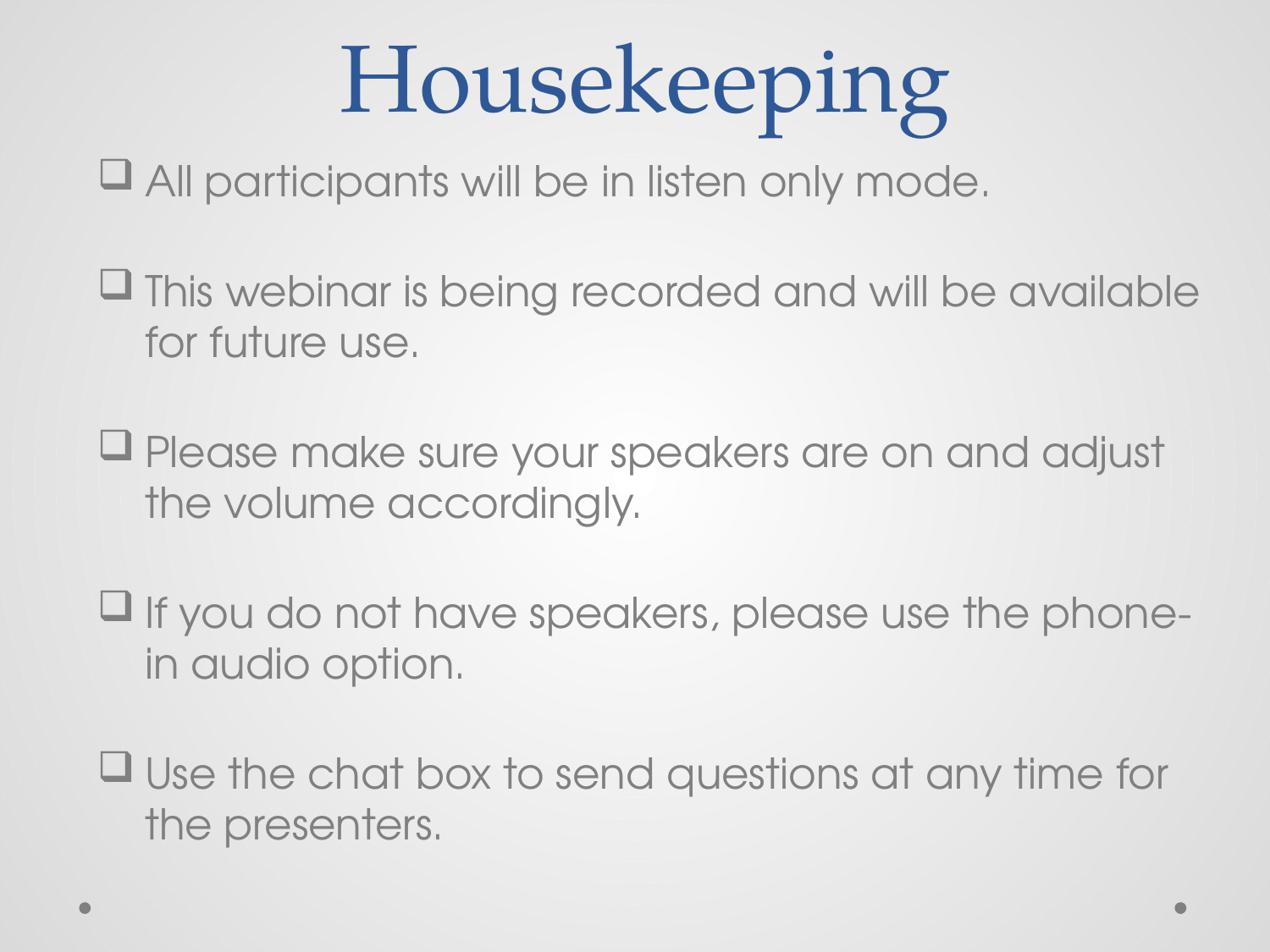

# Housekeeping
All participants will be in listen only mode.
This webinar is being recorded and will be available for future use.
Please make sure your speakers are on and adjust the volume accordingly.
If you do not have speakers, please use the phone-in audio option.
Use the chat box to send questions at any time for the presenters.